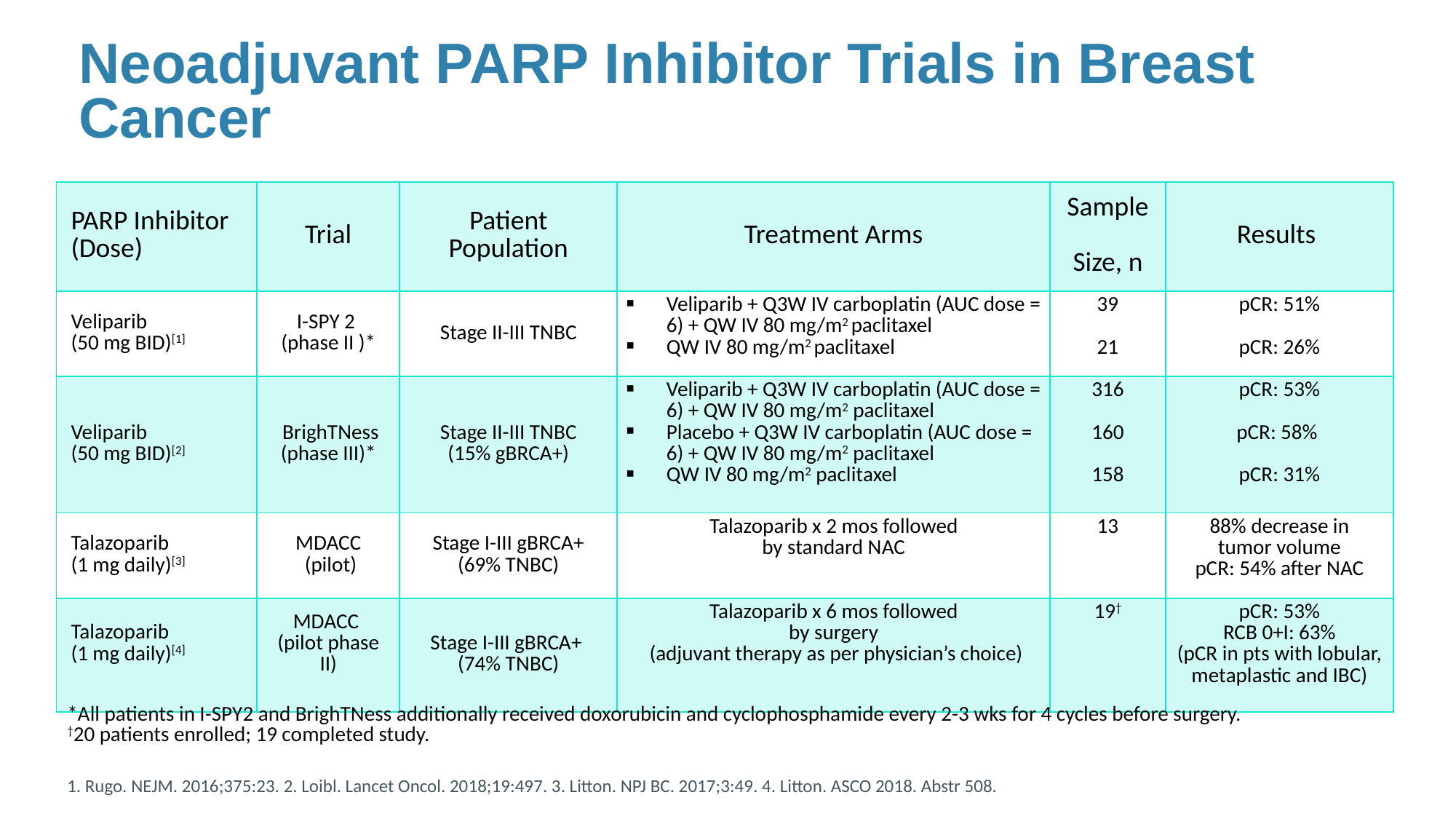

# Neoadjuvant PARP Inhibitor Trials in Breast Cancer
| PARP Inhibitor (Dose) | Trial | Patient Population | Treatment Arms | Sample Size, n | Results |
| --- | --- | --- | --- | --- | --- |
| Veliparib (50 mg BID)[1] | I-SPY 2 (phase II )\* | Stage II-III TNBC | Veliparib + Q3W IV carboplatin (AUC dose = 6) + QW IV 80 mg/m2 paclitaxel QW IV 80 mg/m2 paclitaxel | 39 21 | pCR: 51% pCR: 26% |
| Veliparib (50 mg BID)[2] | BrighTNess (phase III)\* | Stage II-III TNBC (15% gBRCA+) | Veliparib + Q3W IV carboplatin (AUC dose = 6) + QW IV 80 mg/m2 paclitaxel Placebo + Q3W IV carboplatin (AUC dose = 6) + QW IV 80 mg/m2 paclitaxel QW IV 80 mg/m2 paclitaxel | 316 160 158 | pCR: 53% pCR: 58% pCR: 31% |
| Talazoparib (1 mg daily)[3] | MDACC (pilot) | Stage I-III gBRCA+ (69% TNBC) | Talazoparib x 2 mos followed by standard NAC | 13 | 88% decrease in tumor volume pCR: 54% after NAC |
| Talazoparib (1 mg daily)[4] | MDACC (pilot phase II) | Stage I-III gBRCA+ (74% TNBC) | Talazoparib x 6 mos followed by surgery (adjuvant therapy as per physician’s choice) | 19† | pCR: 53% RCB 0+I: 63% (pCR in pts with lobular, metaplastic and IBC) |
*All patients in I-SPY2 and BrighTNess additionally received doxorubicin and cyclophosphamide every 2-3 wks for 4 cycles before surgery.
†20 patients enrolled; 19 completed study.
1. Rugo. NEJM. 2016;375:23. 2. Loibl. Lancet Oncol. 2018;19:497. 3. Litton. NPJ BC. 2017;3:49. 4. Litton. ASCO 2018. Abstr 508.